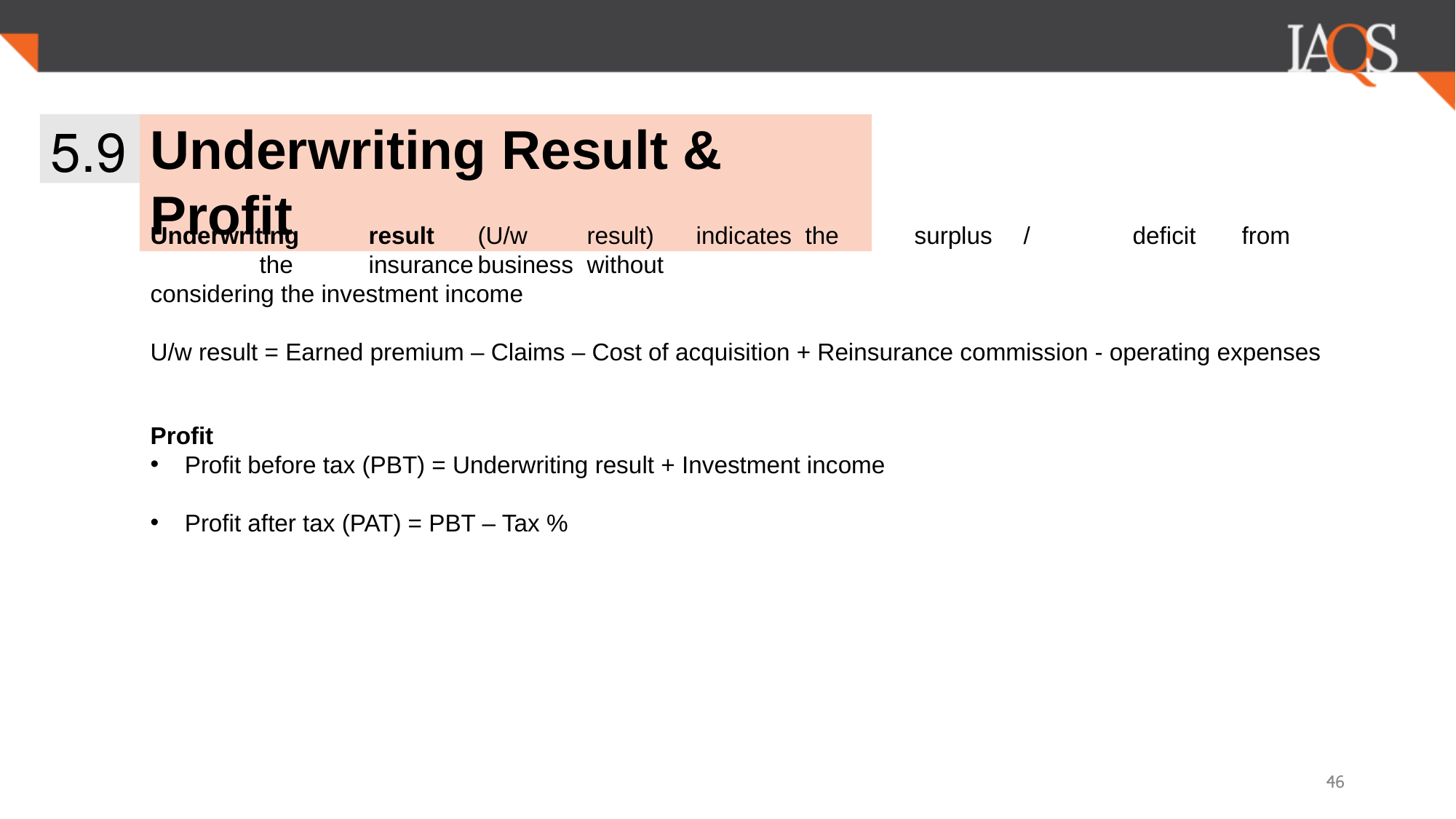

5.9
# Underwriting Result & Profit
Underwriting	result	(U/w	result)	indicates	the	surplus	/	deficit	from	the	insurance	business	without
considering the investment income
U/w result = Earned premium – Claims – Cost of acquisition + Reinsurance commission - operating expenses

Profit
Profit before tax (PBT) = Underwriting result + Investment income
Profit after tax (PAT) = PBT – Tax %
46